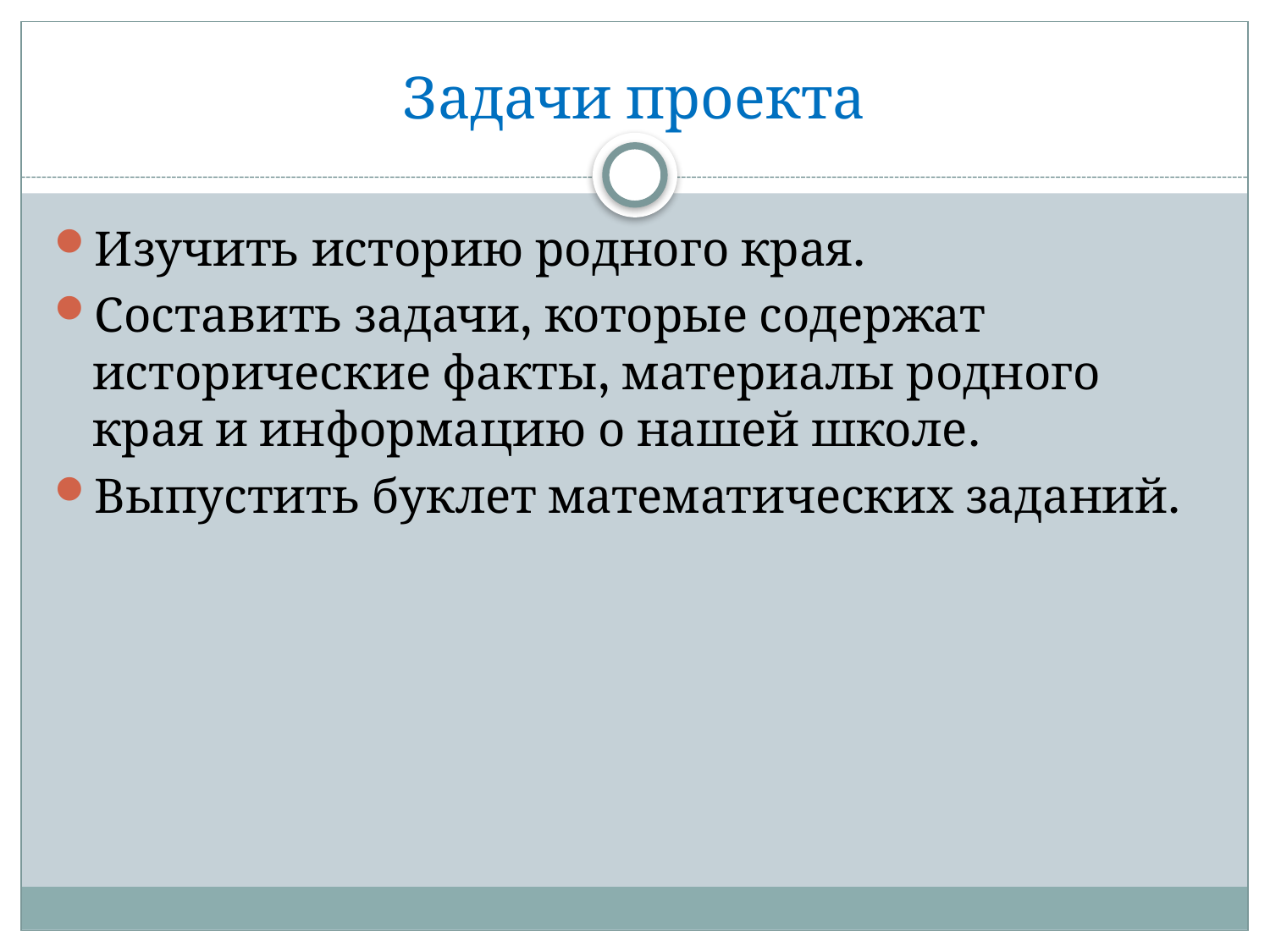

# Задачи проекта
Изучить историю родного края.
Составить задачи, которые содержат исторические факты, материалы родного края и информацию о нашей школе.
Выпустить буклет математических заданий.